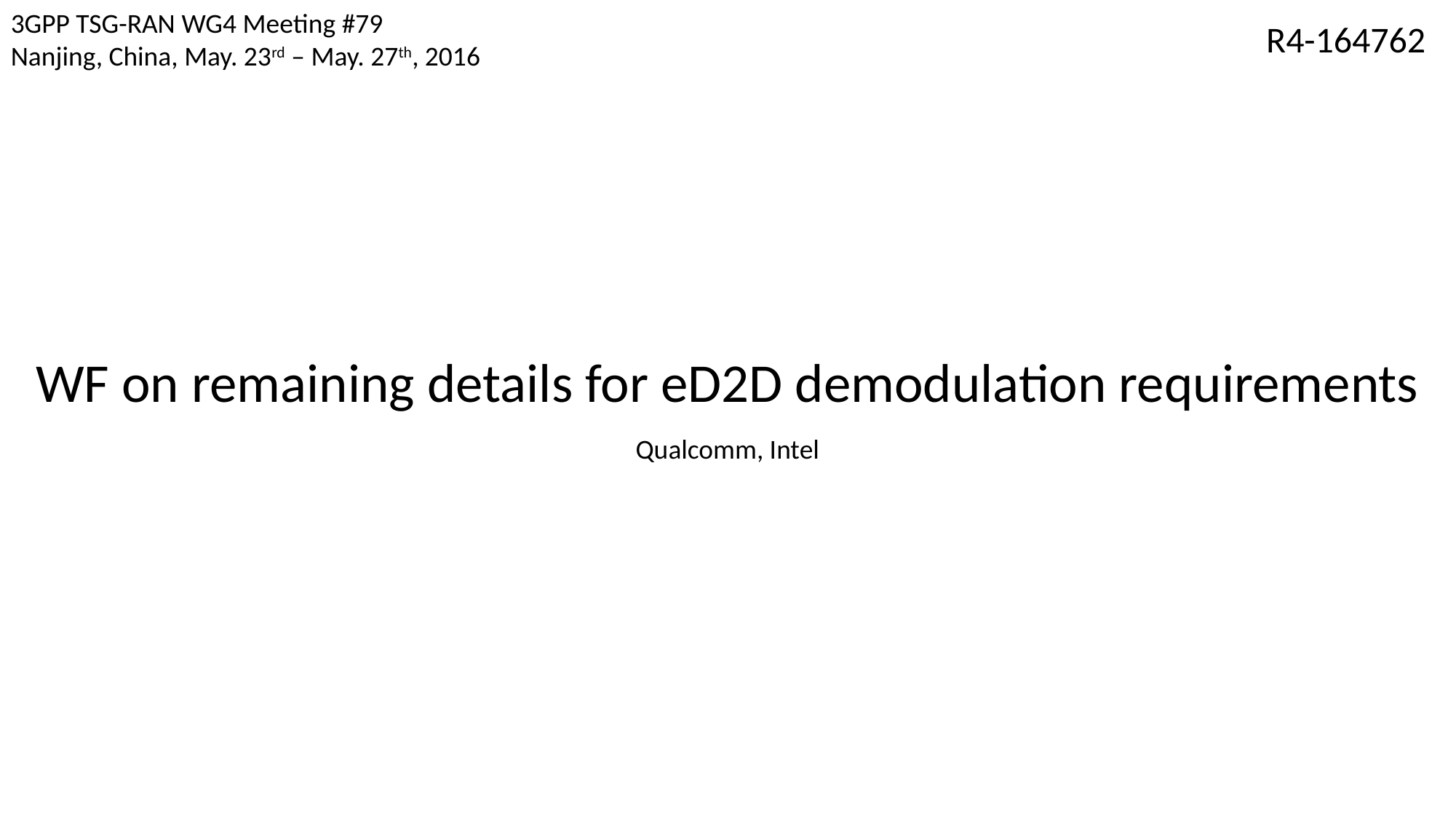

3GPP TSG-RAN WG4 Meeting #79
Nanjing, China, May. 23rd – May. 27th, 2016
R4-164762
# WF on remaining details for eD2D demodulation requirements
Qualcomm, Intel